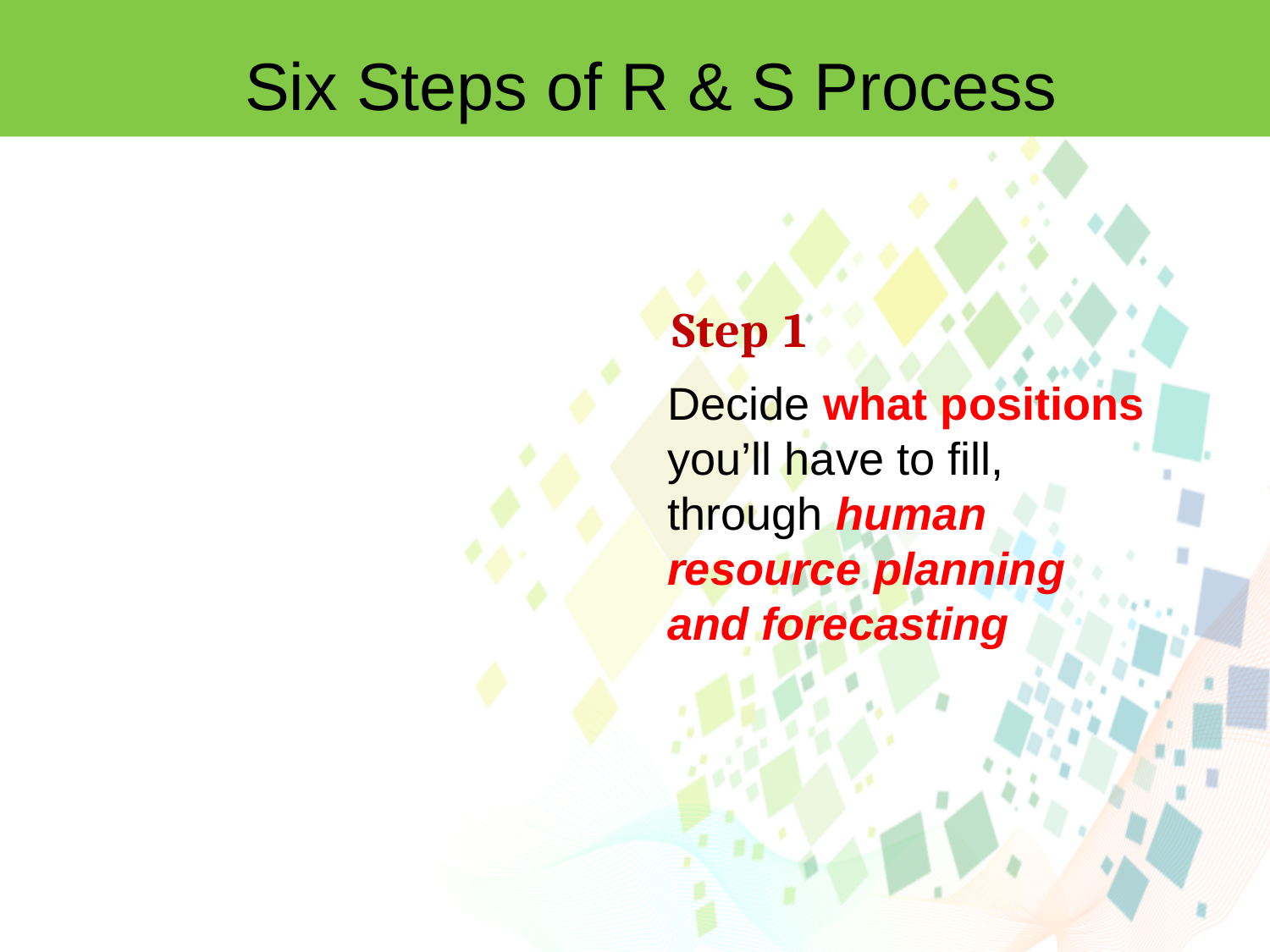

Six Steps of R & S Process
Step 1
Decide what positions you’ll have to fill,
through human
resource planning
and forecasting